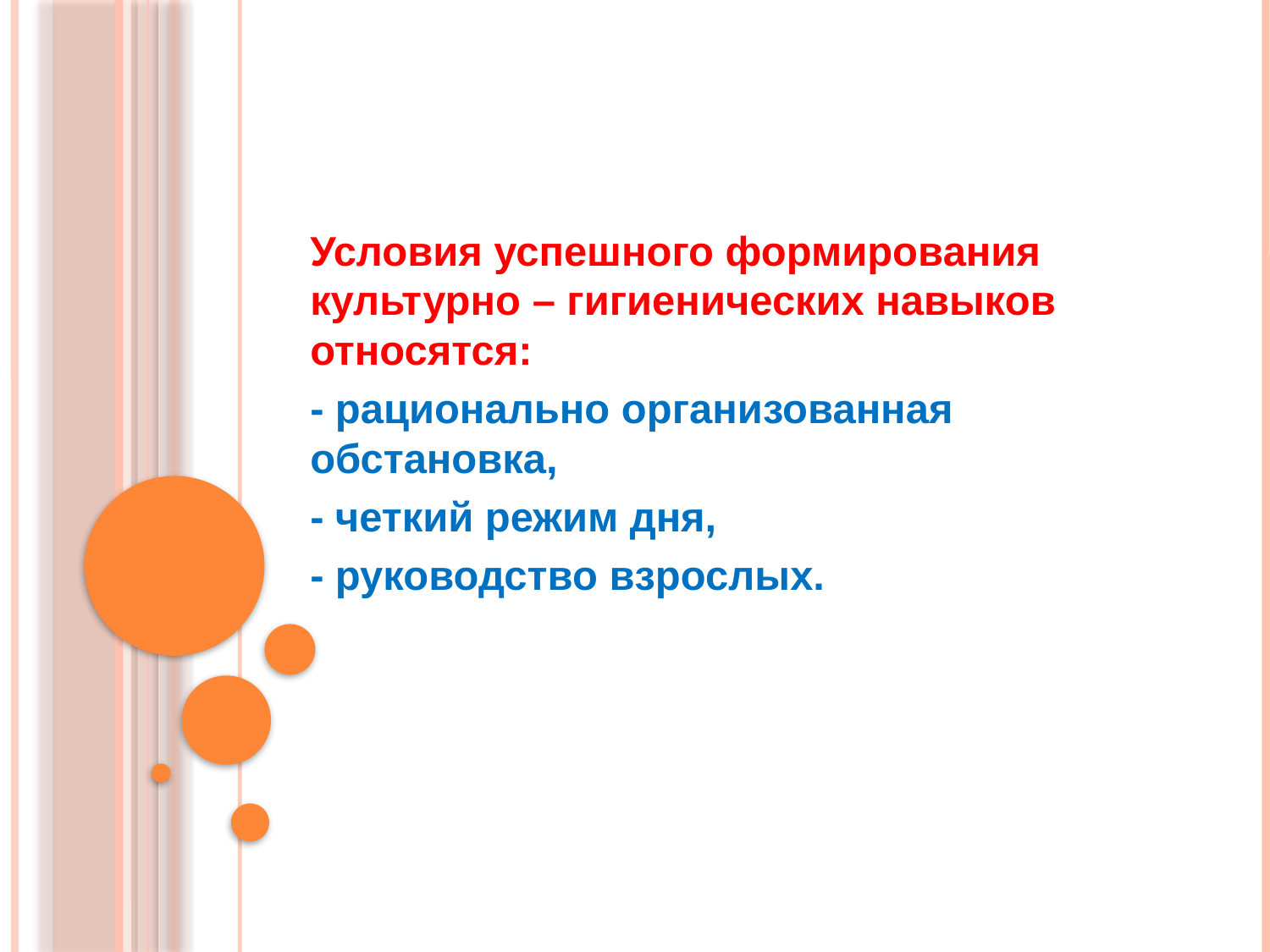

Условия успешного формирования культурно – гигиенических навыков относятся:
- рационально организованная обстановка,
- четкий режим дня,
- руководство взрослых.